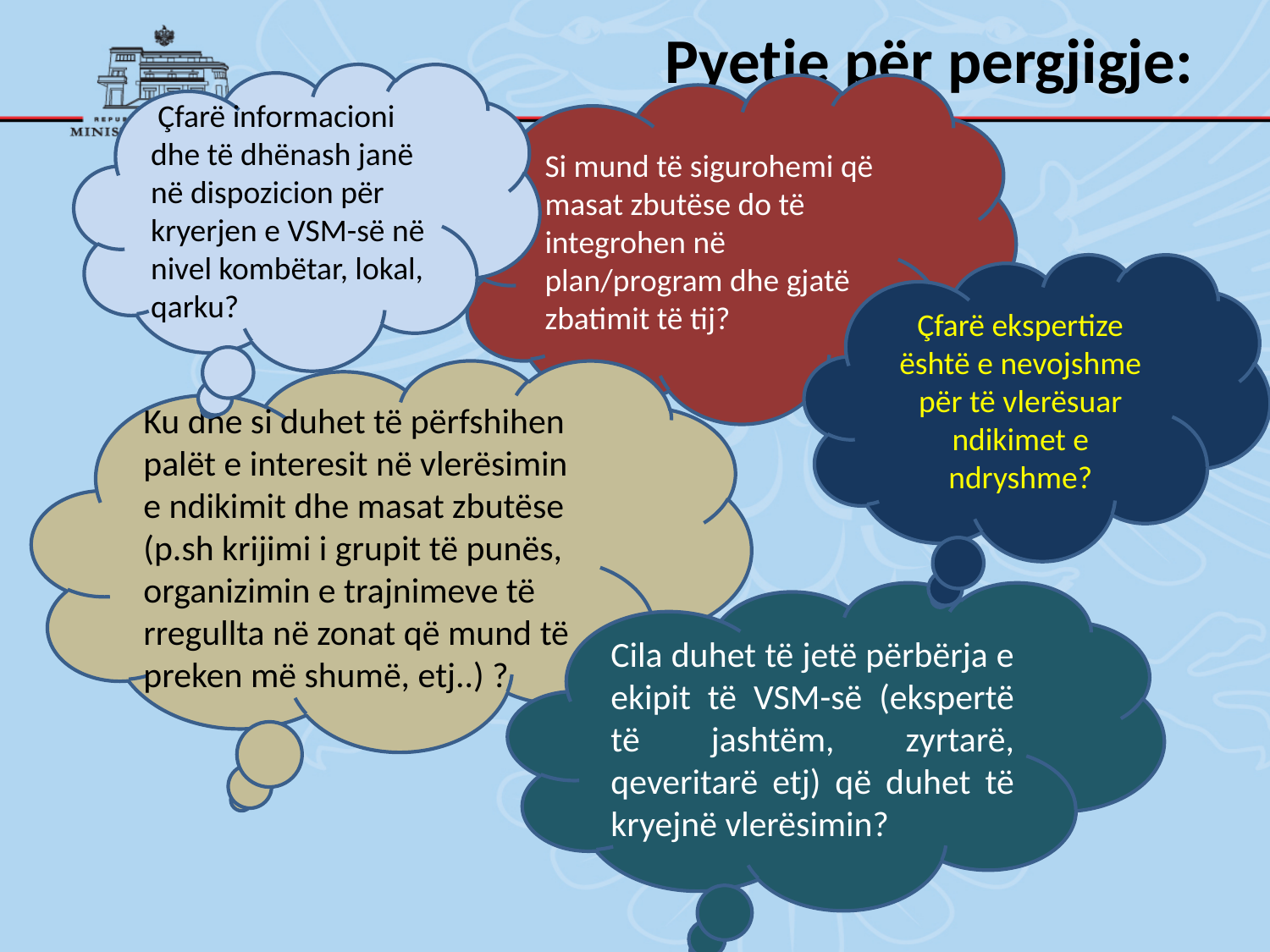

# Pyetje për pergjigje:
 Çfarë informacioni dhe të dhënash janë në dispozicion për   kryerjen e VSM-së në nivel kombëtar, lokal, qarku?
Si mund të sigurohemi që masat zbutëse do të integrohen në plan/program dhe gjatë zbatimit të tij?
Çfarë ekspertize është e nevojshme për të vlerësuar ndikimet e ndryshme?
Ku dhe si duhet të përfshihen palët e interesit në vlerësimin e ndikimit dhe masat zbutëse (p.sh krijimi i grupit të punës, organizimin e trajnimeve të rregullta në zonat që mund të preken më shumë, etj..) ?
Cila duhet të jetë përbërja e ekipit të VSM-së (ekspertë të jashtëm, zyrtarë, qeveritarë etj) që duhet të kryejnë vlerësimin?